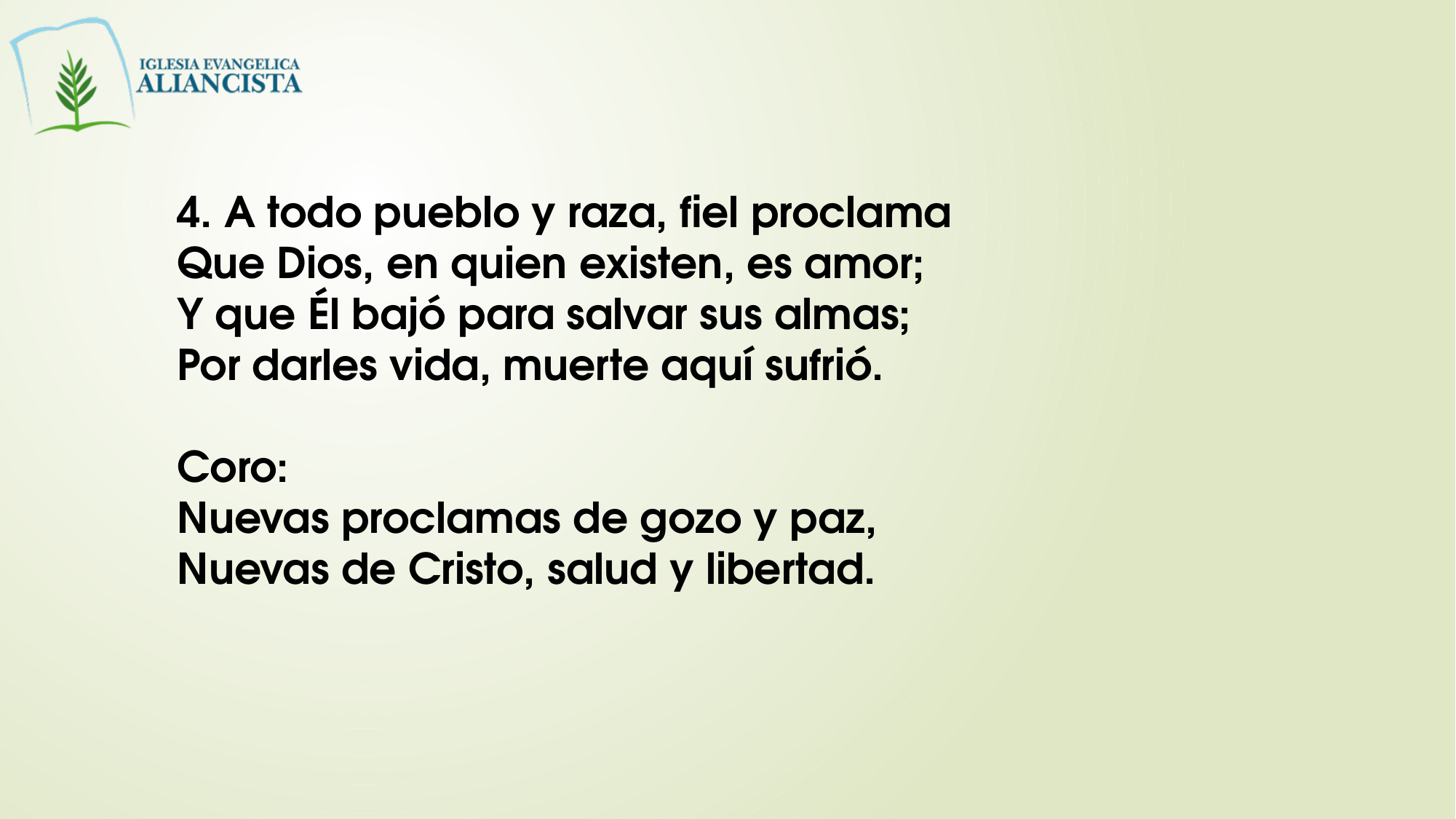

4. A todo pueblo y raza, fiel proclama
Que Dios, en quien existen, es amor;
Y que Él bajó para salvar sus almas;
Por darles vida, muerte aquí sufrió.

Coro:
Nuevas proclamas de gozo y paz,
Nuevas de Cristo, salud y libertad.